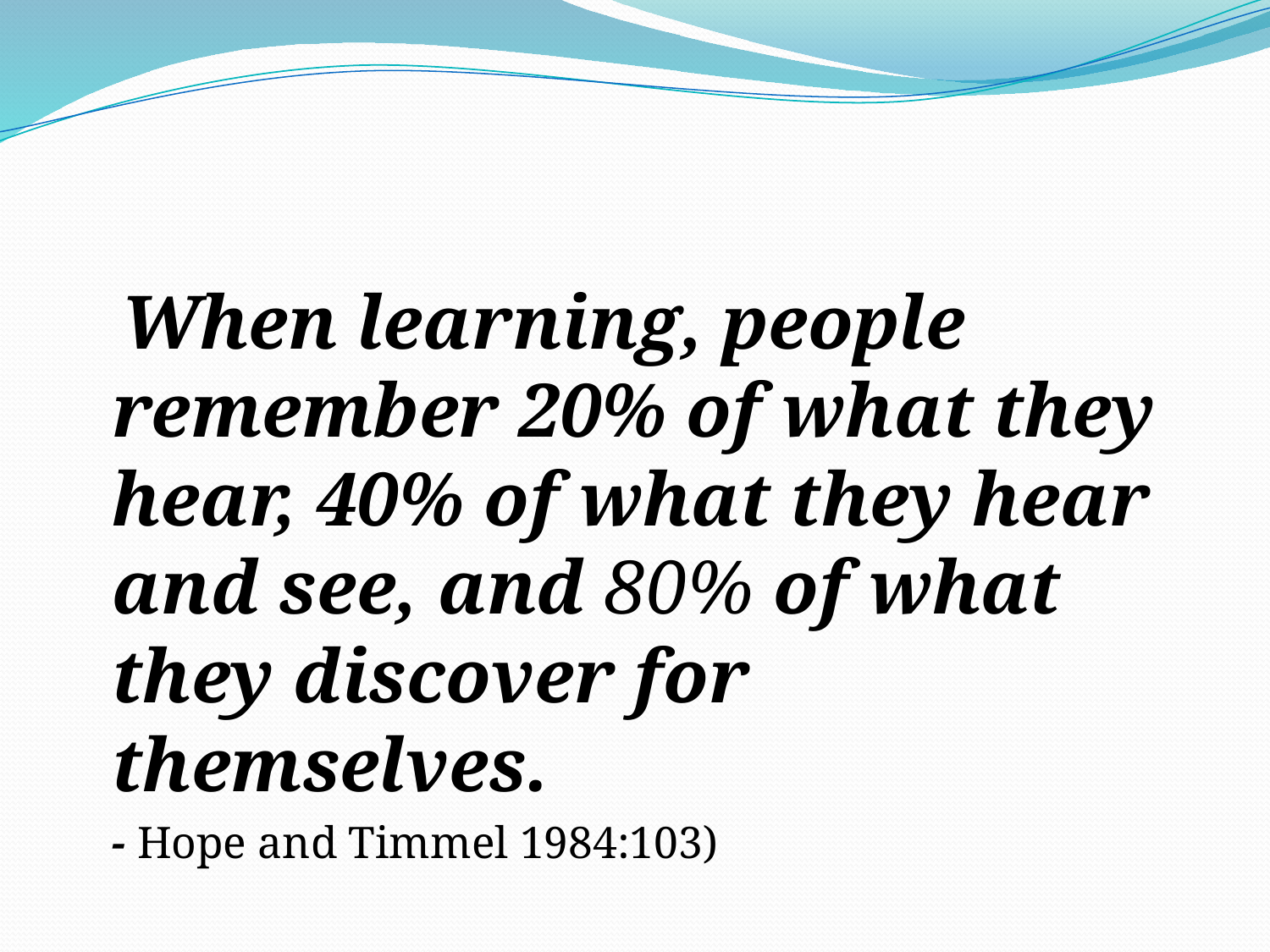

When learning, people remember 20% of what they hear, 40% of what they hear and see, and 80% of what they discover for themselves.
				- Hope and Timmel 1984:103)